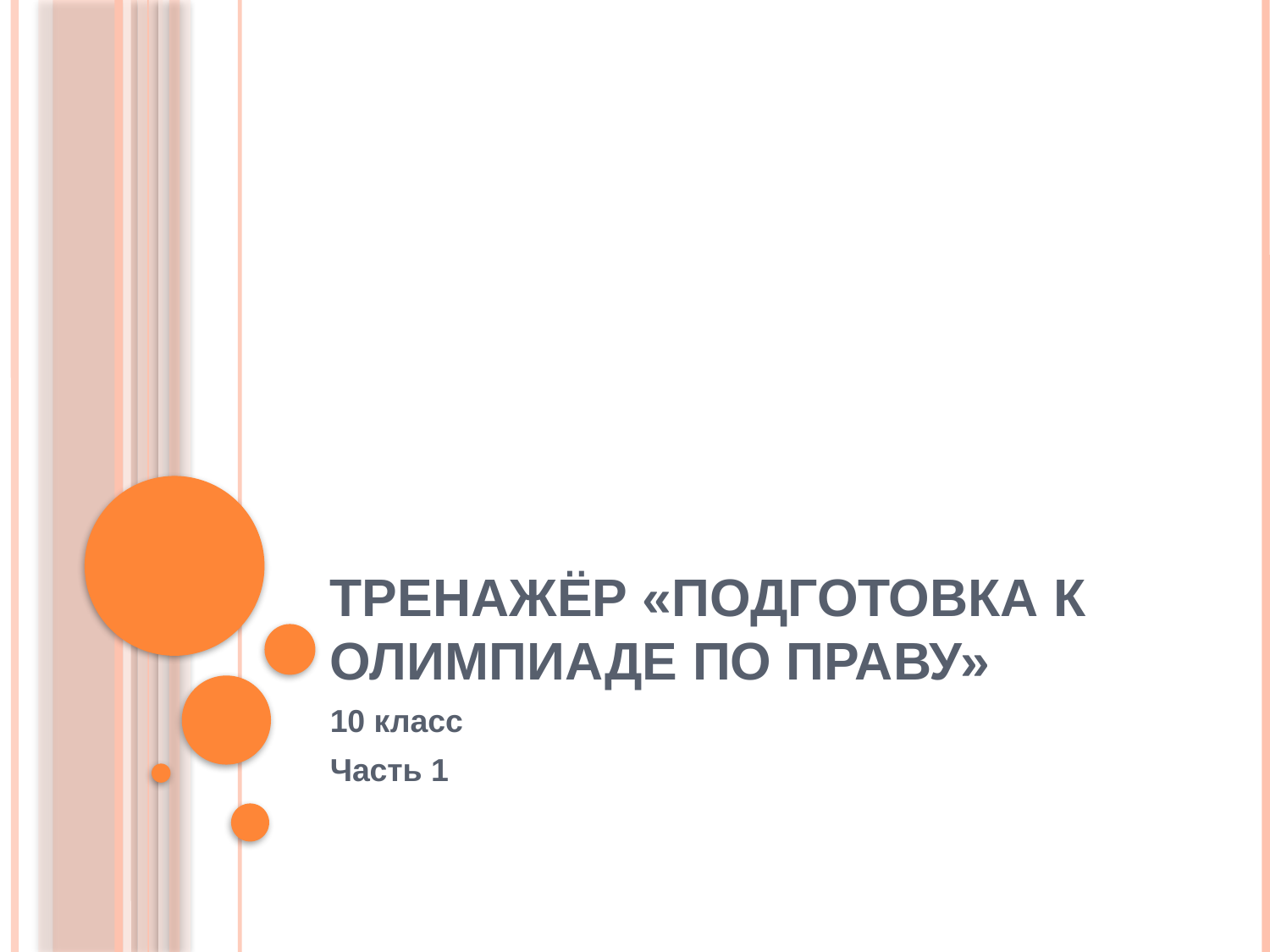

# Тренажёр «Подготовка к Олимпиаде по праву»
10 класс
Часть 1